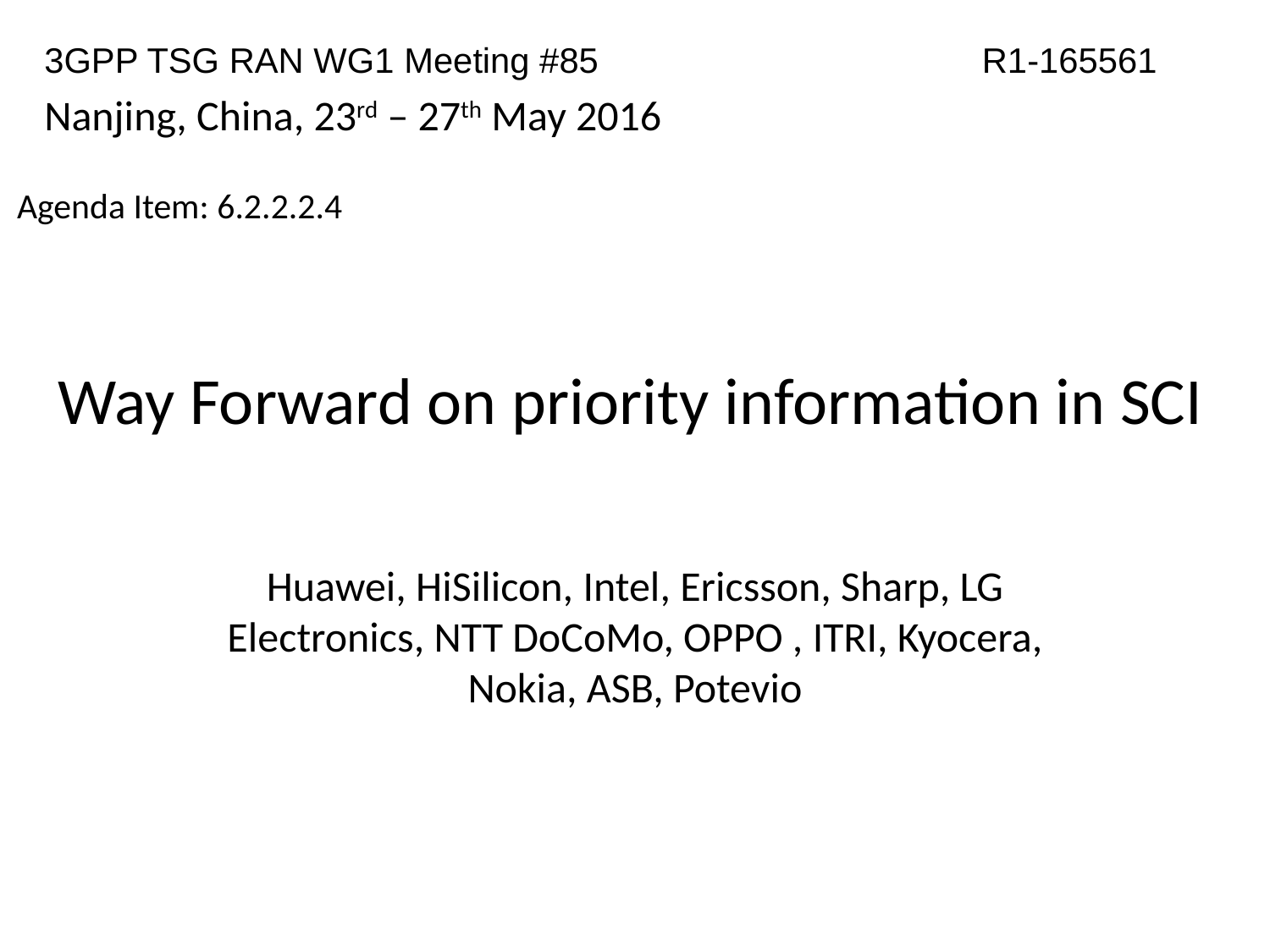

3GPP TSG RAN WG1 Meeting #85            		     R1-165561
Nanjing, China, 23rd – 27th May 2016

Agenda Item: 6.2.2.2.4
# Way Forward on priority information in SCI
Huawei, HiSilicon, Intel, Ericsson, Sharp, LG Electronics, NTT DoCoMo, OPPO , ITRI, Kyocera, Nokia, ASB, Potevio